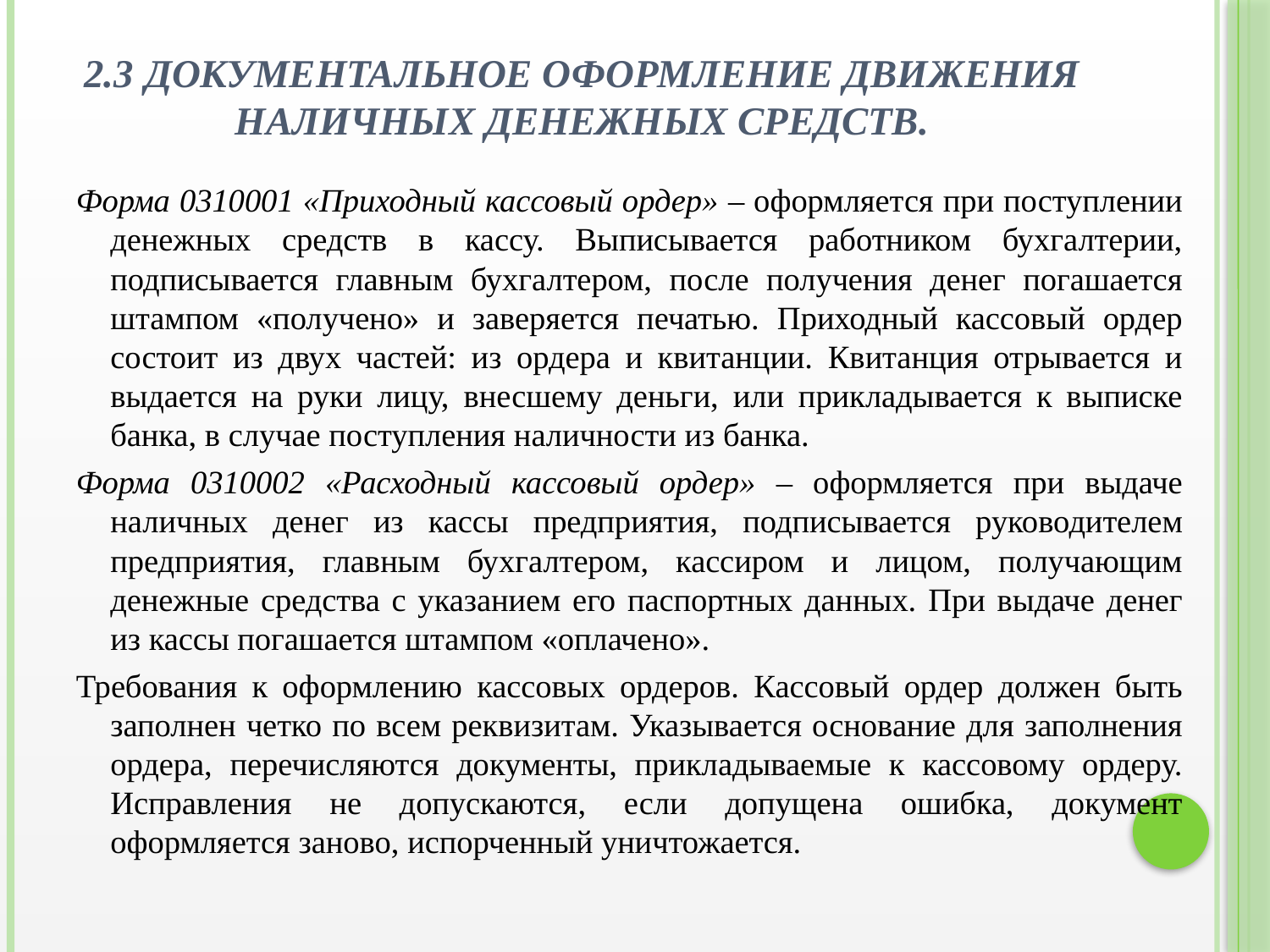

# 2.3 Документальное оформление движения наличных денежных средств.

Форма 0310001 «Приходный кассовый ордер» – оформляется при поступлении денежных средств в кассу. Выписывается работником бухгалтерии, подписывается главным бухгалтером, после получения денег погашается штампом «получено» и заверяется печатью. Приходный кассовый ордер состоит из двух частей: из ордера и квитанции. Квитанция отрывается и выдается на руки лицу, внесшему деньги, или прикладывается к выписке банка, в случае поступления наличности из банка.
Форма 0310002 «Расходный кассовый ордер» – оформляется при выдаче наличных денег из кассы предприятия, подписывается руководителем предприятия, главным бухгалтером, кассиром и лицом, получающим денежные средства с указанием его паспортных данных. При выдаче денег из кассы погашается штампом «оплачено».
Требования к оформлению кассовых ордеров. Кассовый ордер должен быть заполнен четко по всем реквизитам. Указывается основание для заполнения ордера, перечисляются документы, прикладываемые к кассовому ордеру. Исправления не допускаются, если допущена ошибка, документ оформляется заново, испорченный уничтожается.